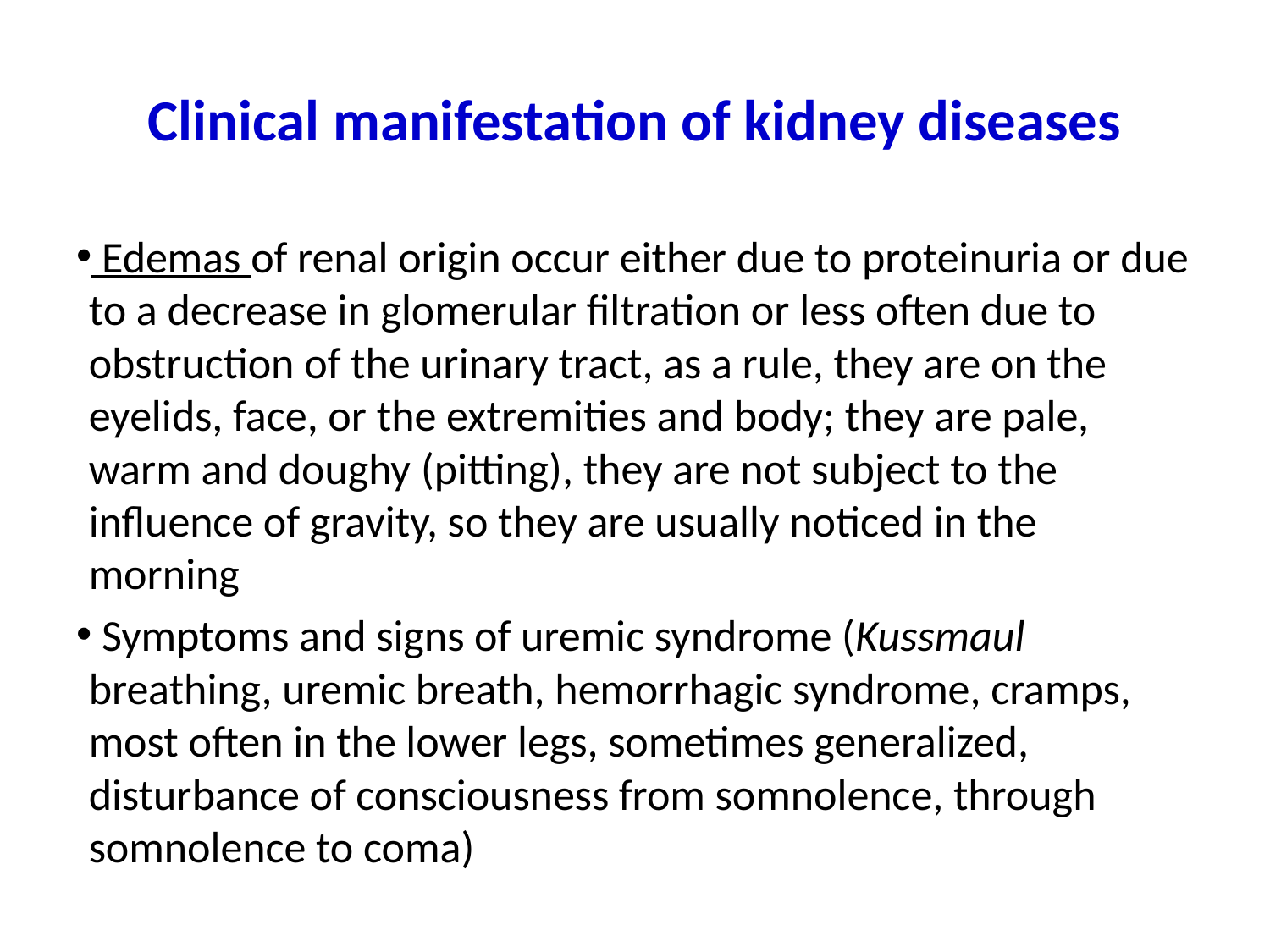

# Clinical manifestation of kidney diseases
 Edemas of renal origin occur either due to proteinuria or due to a decrease in glomerular filtration or less often due to obstruction of the urinary tract, as a rule, they are on the eyelids, face, or the extremities and body; they are pale, warm and doughy (pitting), they are not subject to the influence of gravity, so they are usually noticed in the morning
 Symptoms and signs of uremic syndrome (Kussmaul breathing, uremic breath, hemorrhagic syndrome, cramps, most often in the lower legs, sometimes generalized, disturbance of consciousness from somnolence, through somnolence to coma)